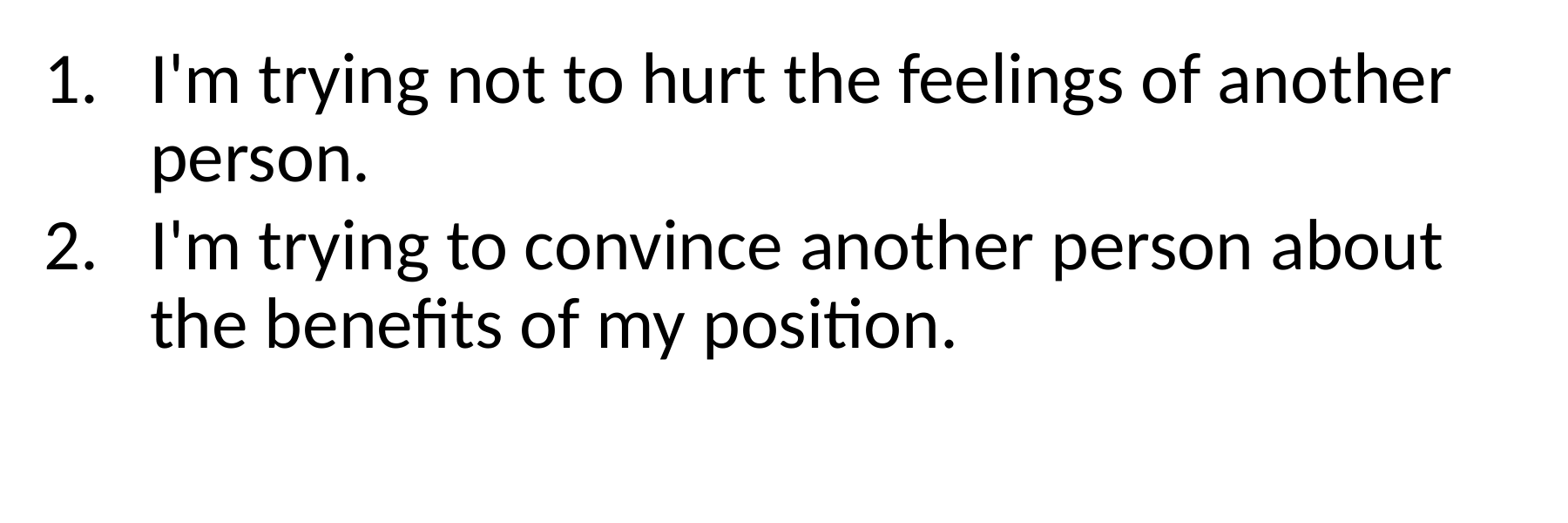

I'm trying not to hurt the feelings of another person.
I'm trying to convince another person about the benefits of my position.